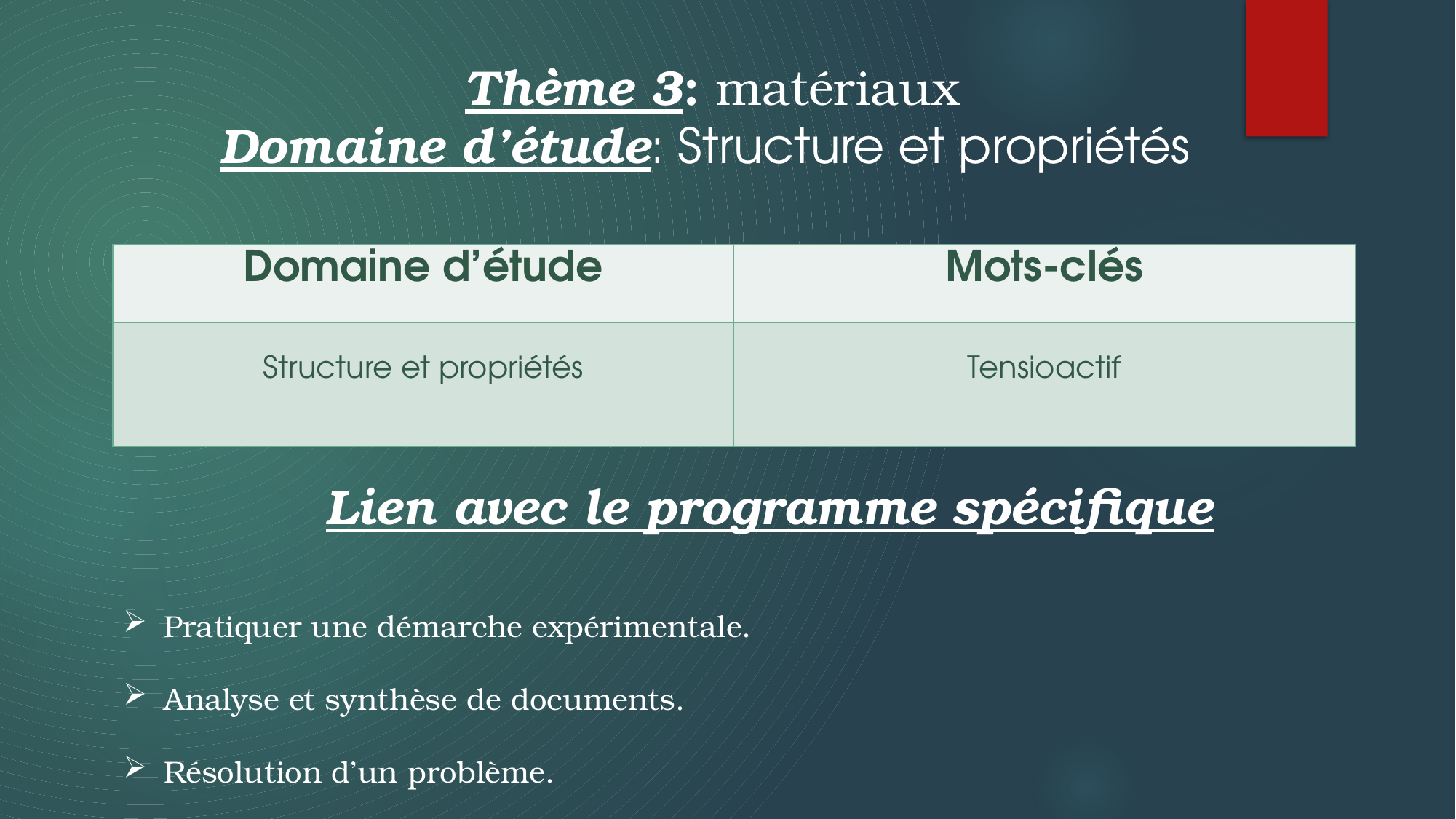

# Thème 3: matériaux Domaine d’étude: Structure et propriétés
| Domaine d’étude | Mots-clés |
| --- | --- |
| Structure et propriétés | Tensioactif |
Lien avec le programme spécifique

Pratiquer une démarche expérimentale.

Analyse et synthèse de documents.

Résolution d’un problème.